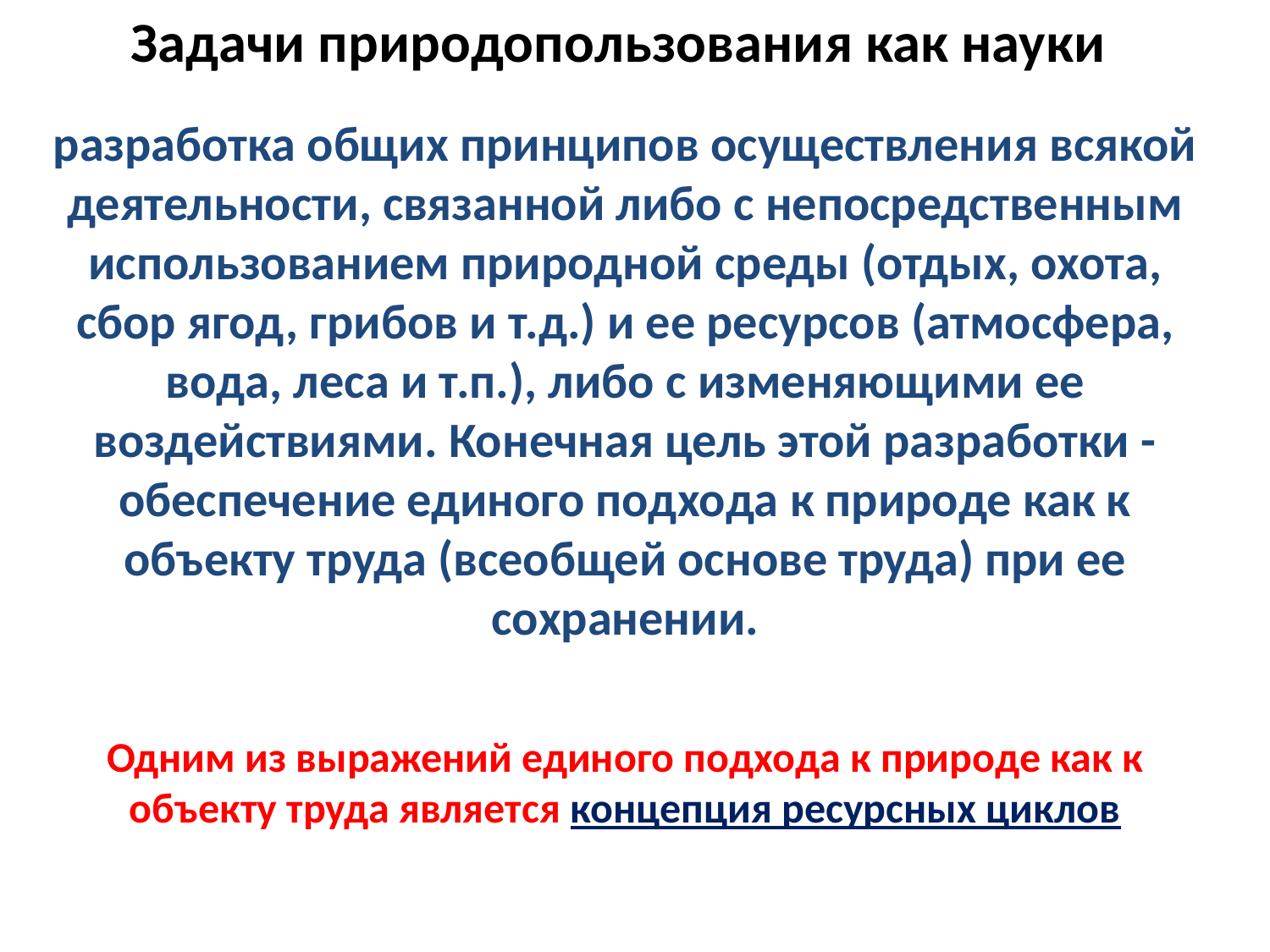

Задачи природопользования как науки

разработка общих принципов осуществления всякой деятельности, связанной либо с непосредственным использованием природной среды (отдых, охота, сбор ягод, грибов и т.д.) и ее ресурсов (атмосфера, вода, леса и т.п.), либо с изменяющими ее воздействиями. Конечная цель этой разработки - обеспечение единого подхода к природе как к объекту труда (всеобщей основе труда) при ее сохранении.

Одним из выражений единого подхода к природе как к объекту труда является концепция ресурсных циклов